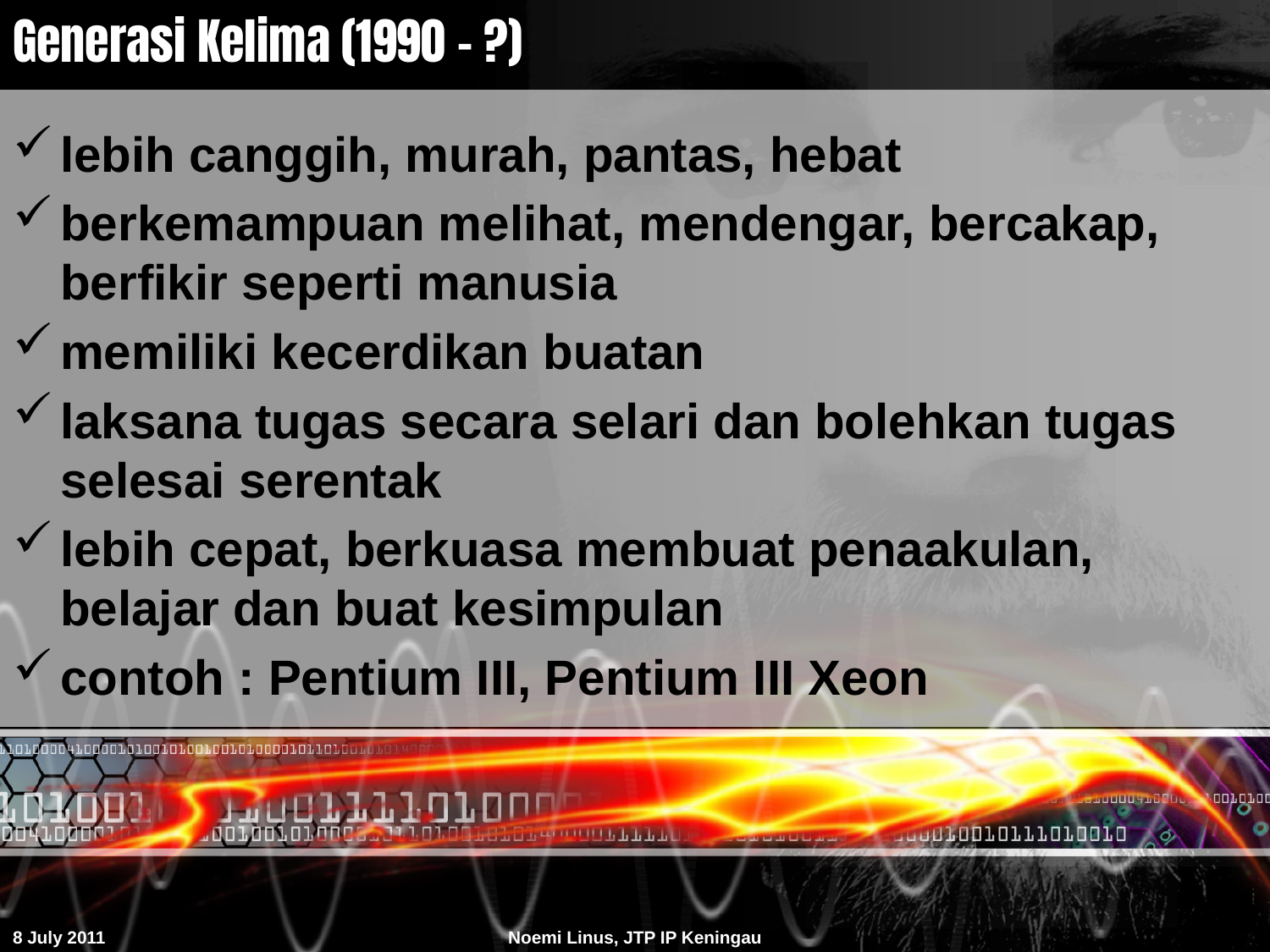

# Generasi Kelima (1990 - ?)
lebih canggih, murah, pantas, hebat
berkemampuan melihat, mendengar, bercakap, berfikir seperti manusia
memiliki kecerdikan buatan
laksana tugas secara selari dan bolehkan tugas selesai serentak
lebih cepat, berkuasa membuat penaakulan, belajar dan buat kesimpulan
contoh : Pentium III, Pentium III Xeon
8 July 2011
Noemi Linus, JTP IP Keningau